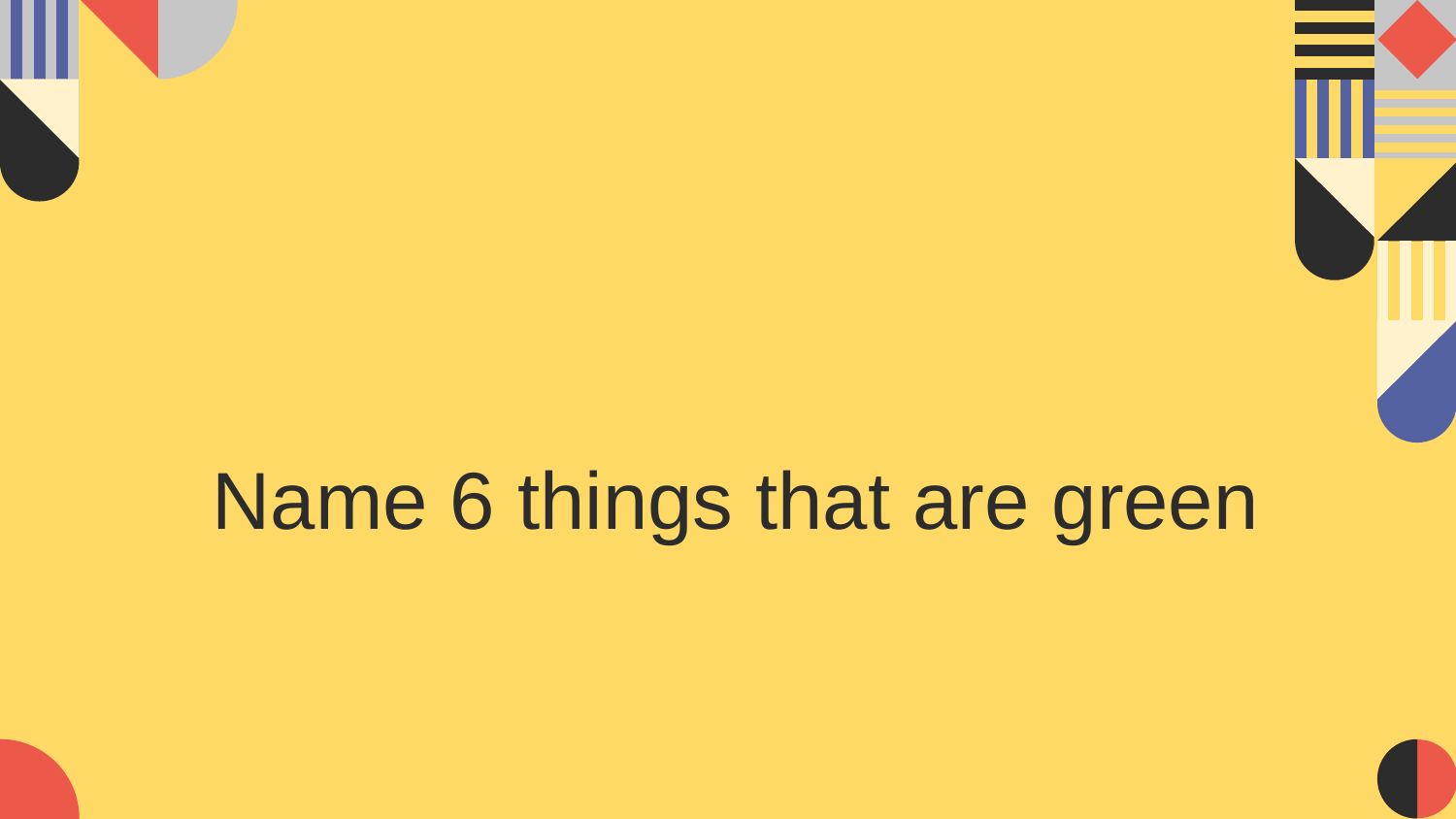

#
Name 6 things that are green